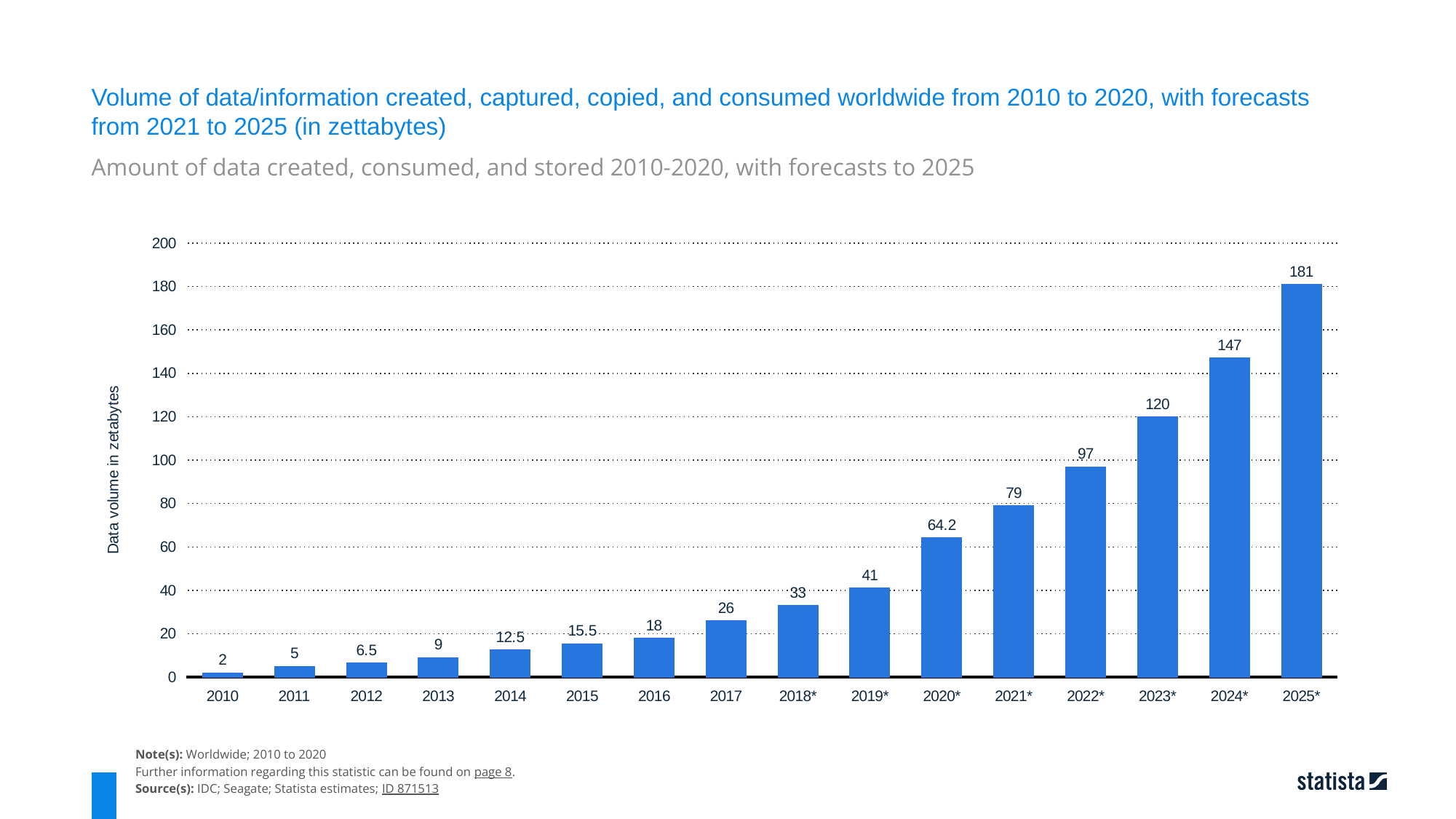

Volume of data/information created, captured, copied, and consumed worldwide from 2010 to 2020, with forecasts from 2021 to 2025 (in zettabytes)
Amount of data created, consumed, and stored 2010-2020, with forecasts to 2025

### Chart

| Category | Column1 |
|---|---|
| 2010 | 2.0 |
| 2011 | 5.0 |
| 2012 | 6.5 |
| 2013 | 9.0 |
| 2014 | 12.5 |
| 2015 | 15.5 |
| 2016 | 18.0 |
| 2017 | 26.0 |
| 2018* | 33.0 |
| 2019* | 41.0 |
| 2020* | 64.2 |
| 2021* | 79.0 |
| 2022* | 97.0 |
| 2023* | 120.0 |
| 2024* | 147.0 |
| 2025* | 181.0 |
Note(s): Worldwide; 2010 to 2020
Further information regarding this statistic can be found on page 8.
Source(s): IDC; Seagate; Statista estimates; ID 871513